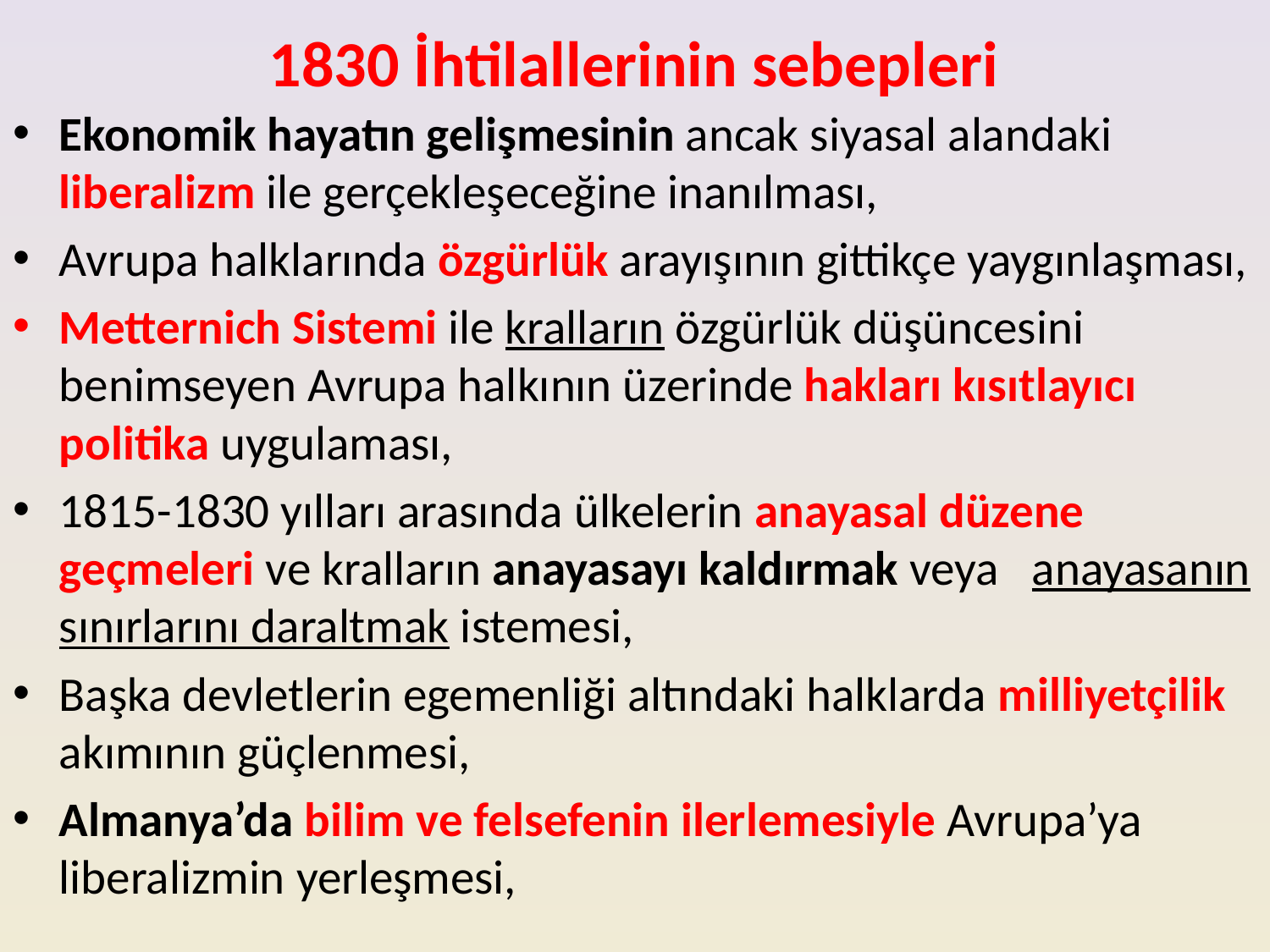

# 1830 İhtilallerinin sebepleri
Ekonomik hayatın gelişmesinin ancak siyasal alandaki liberalizm ile gerçekleşeceğine inanılması,
Avrupa halklarında özgürlük arayışının gittikçe yaygınlaşması,
Metternich Sistemi ile kralların özgürlük düşüncesini     benimseyen Avrupa halkının üzerinde hakları kısıtlayıcı politika uygulaması,
1815-1830 yılları arasında ülkelerin anayasal düzene geçmeleri ve kralların anayasayı kaldırmak veya   anayasanın sınırlarını daraltmak istemesi,
Başka devletlerin egemenliği altındaki halklarda milliyetçilik akımının güçlenmesi,
Almanya’da bilim ve felsefenin ilerlemesiyle Avrupa’ya liberalizmin yerleşmesi,